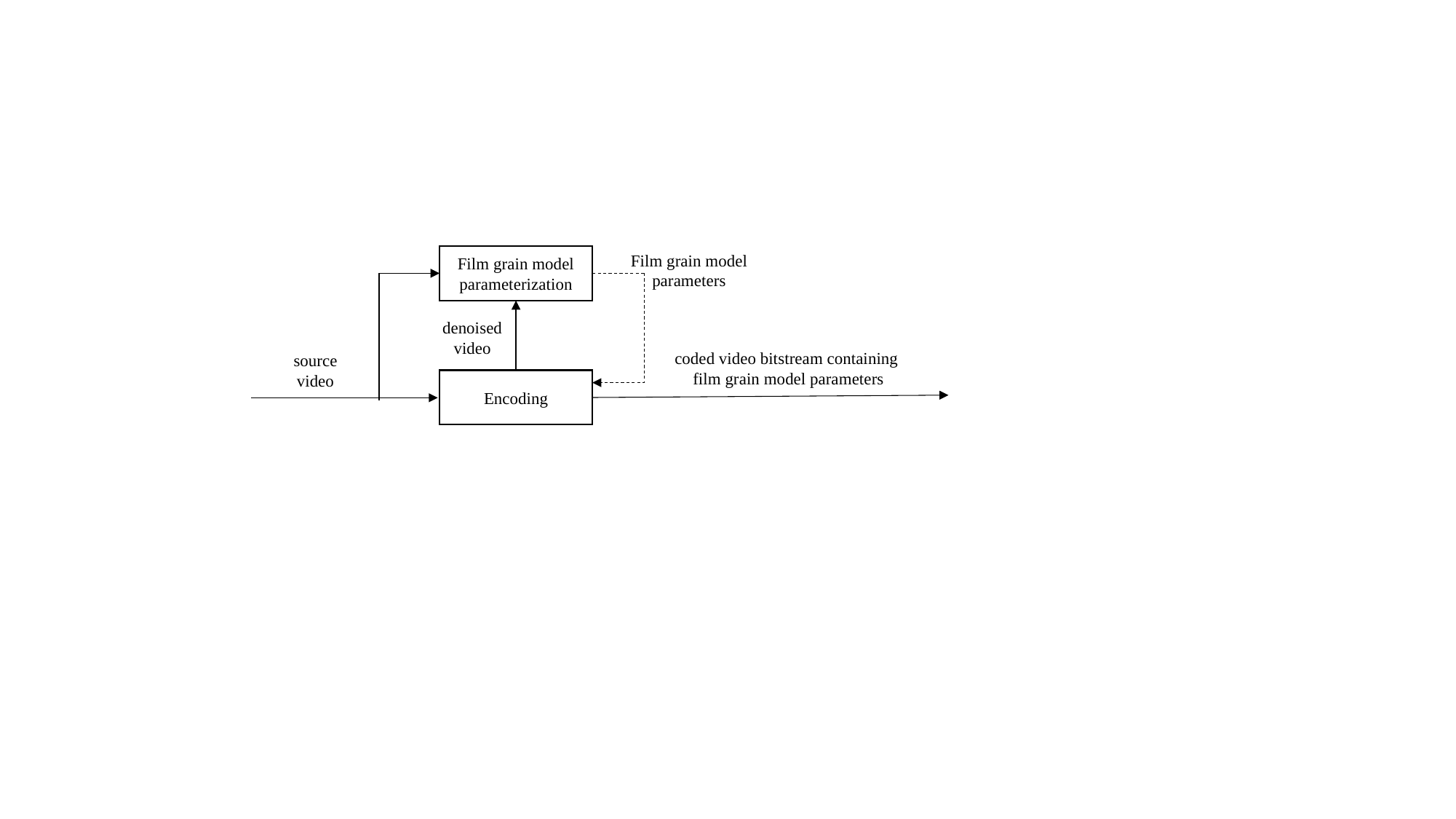

Film grain model parameterization
Film grain model parameters
denoised video
source video
coded video bitstream containing
film grain model parameters
Encoding